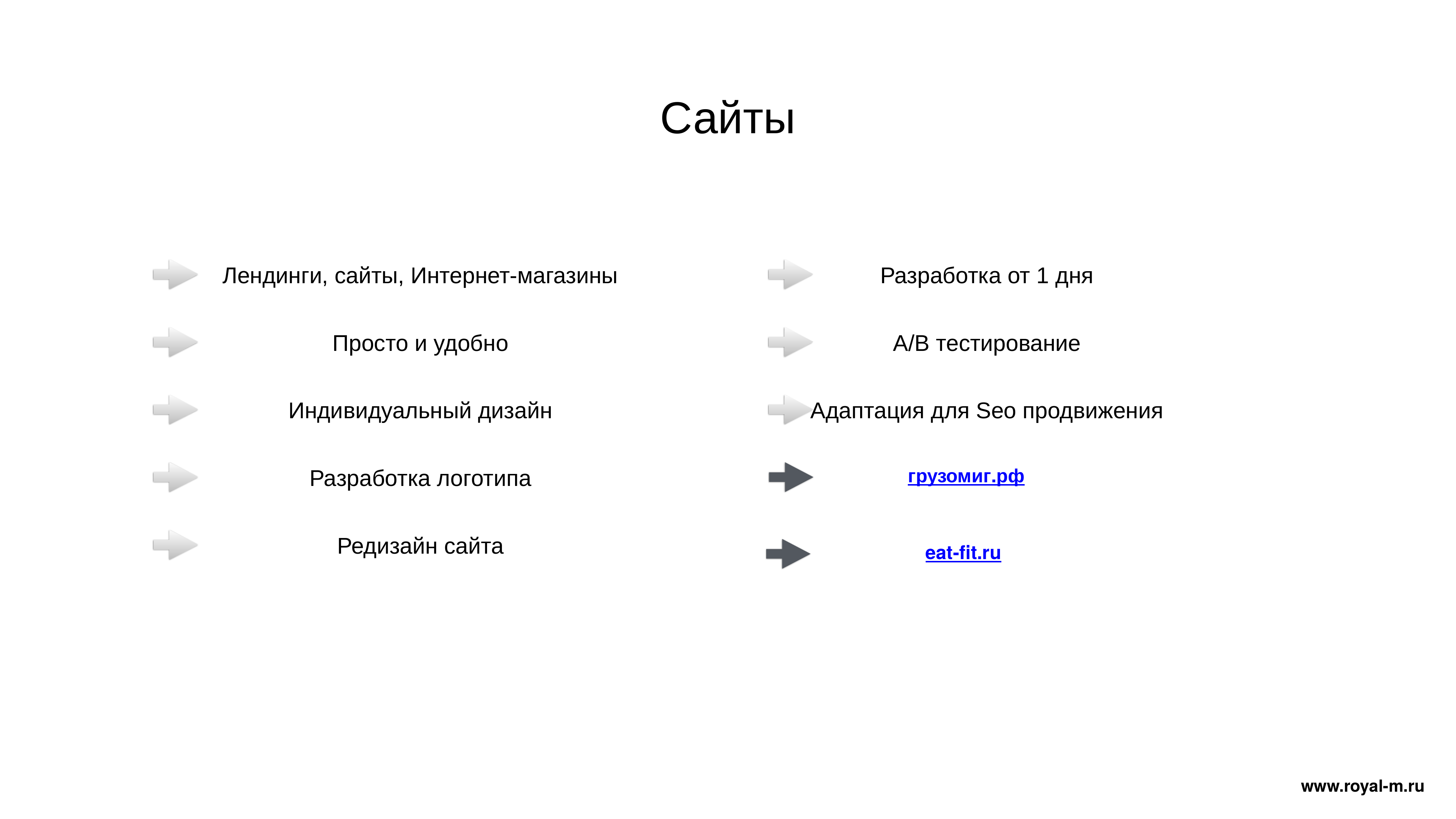

Сайты
Лендинги, сайты, Интернет-магазины
Разработка от 1 дня

Просто и удобно
A/B тестирование

Индивидуальный дизайн
Адаптация для Seo продвижения

Разработка логотипа

грузомиг.рф
Редизайн сайта

eat-fit.ru
www.royal-m.ru